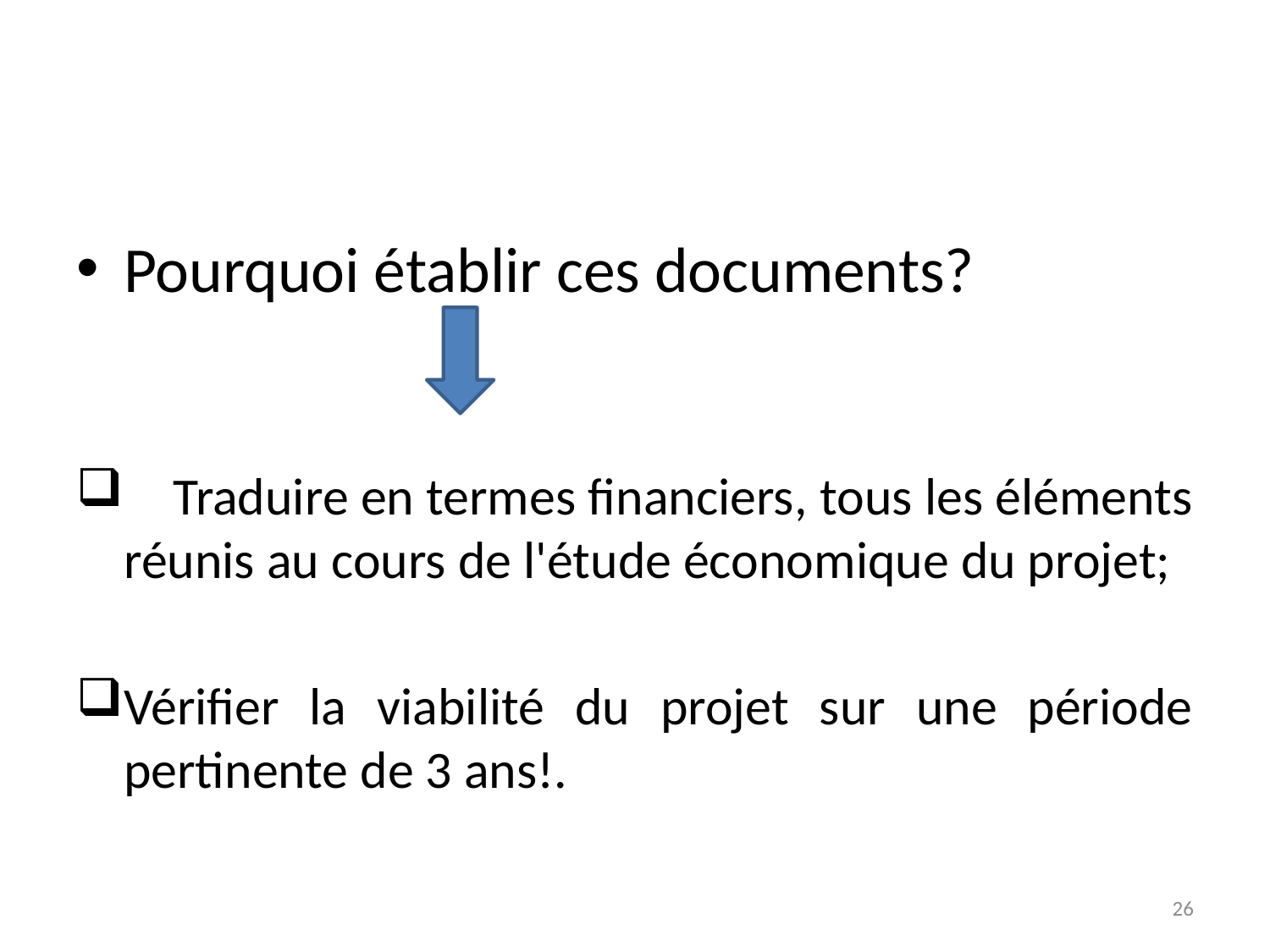

Pourquoi établir ces documents?

    Traduire en termes financiers, tous les éléments réunis au cours de l'étude économique du projet;

Vérifier la viabilité du projet sur une période pertinente de 3 ans!.

26